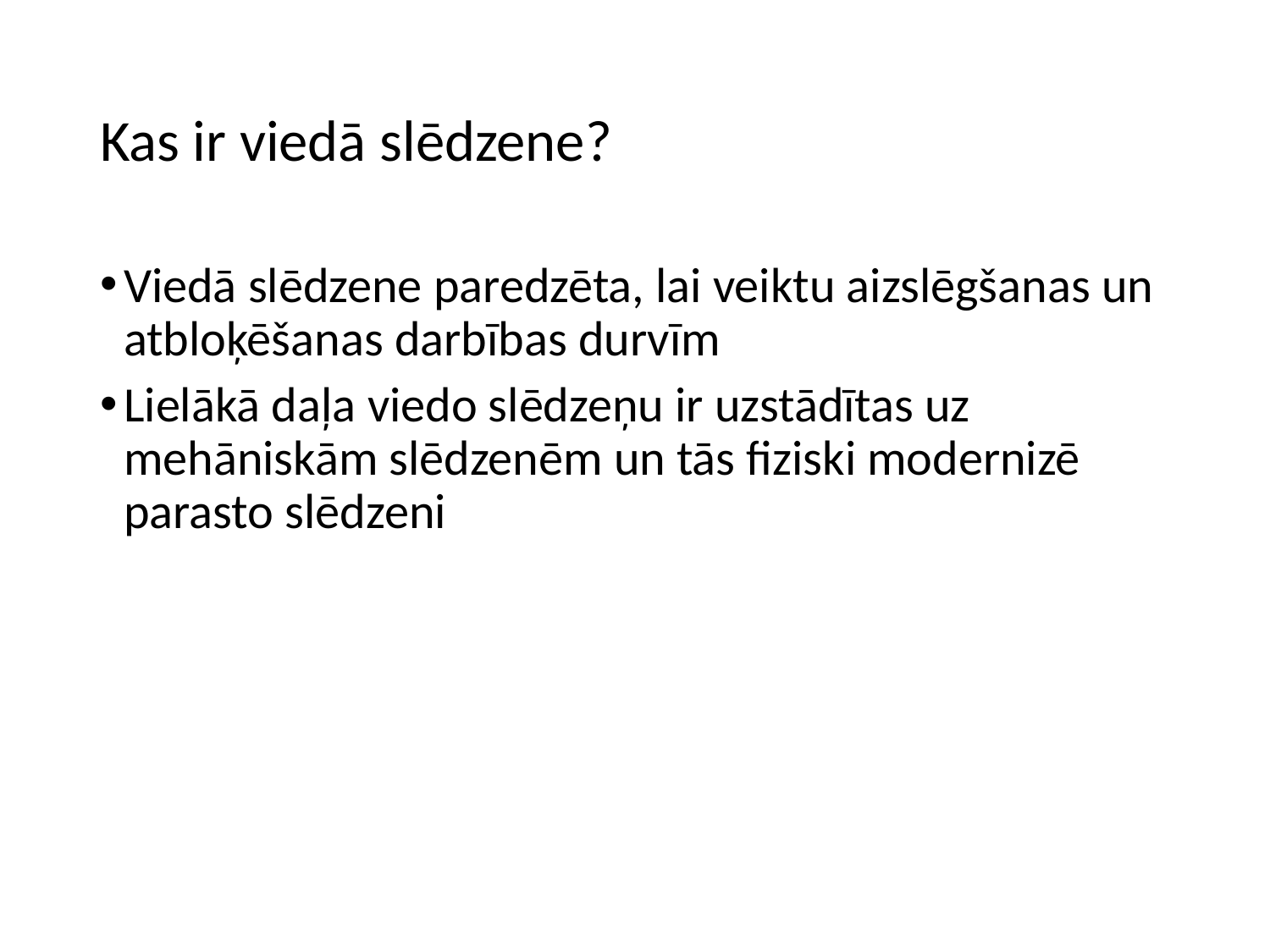

# Kas ir viedā slēdzene?
Viedā slēdzene paredzēta, lai veiktu aizslēgšanas un atbloķēšanas darbības durvīm
Lielākā daļa viedo slēdzeņu ir uzstādītas uz mehāniskām slēdzenēm un tās fiziski modernizē parasto slēdzeni